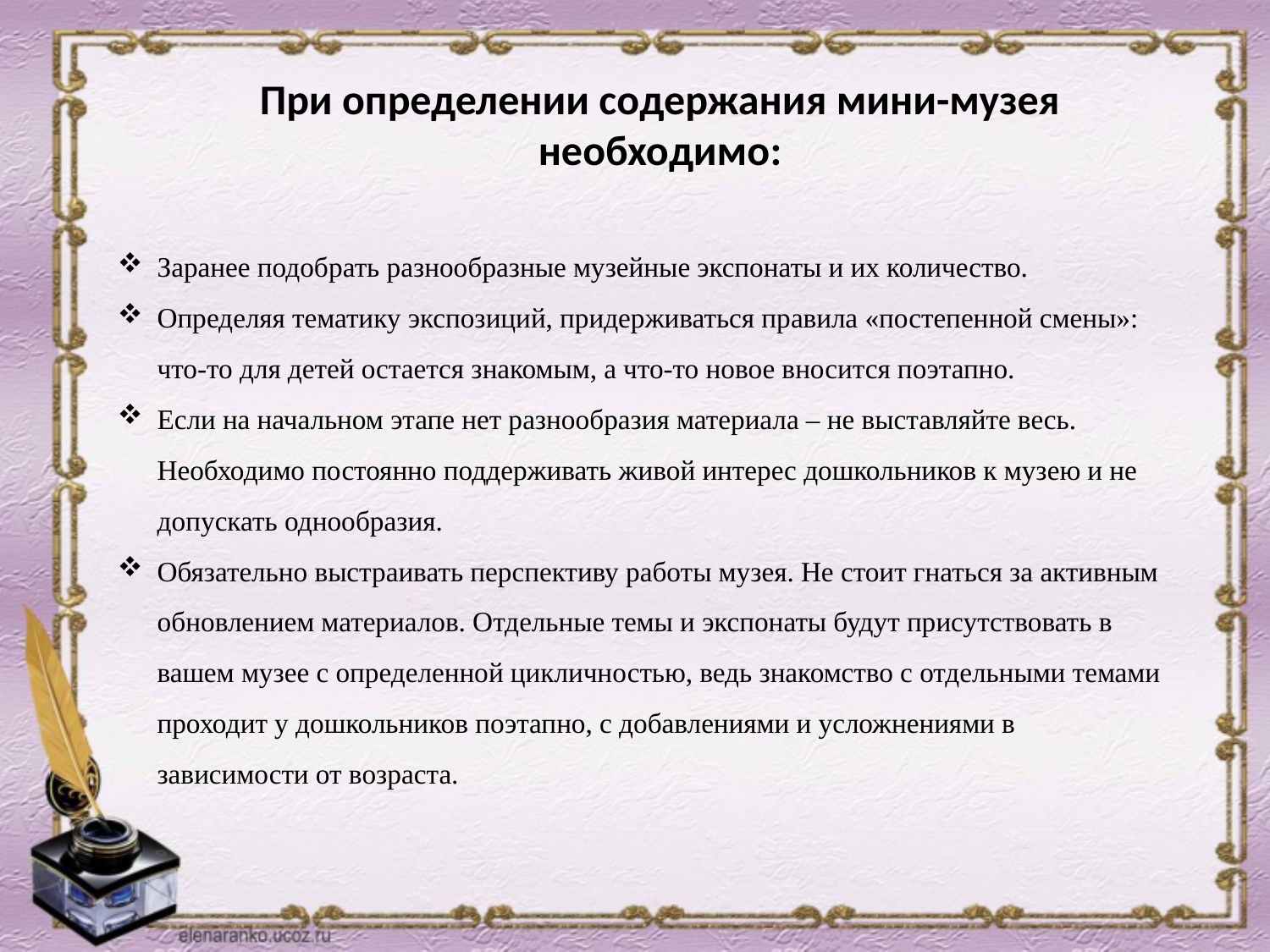

При определении содержания мини-музея необходимо:
Заранее подобрать разнообразные музейные экспонаты и их количество.
Определяя тематику экспозиций, придерживаться правила «постепенной смены»: что-то для детей остается знакомым, а что-то новое вносится поэтапно.
Если на начальном этапе нет разнообразия материала – не выставляйте весь. Необходимо постоянно поддерживать живой интерес дошкольников к музею и не допускать однообразия.
Обязательно выстраивать перспективу работы музея. Не стоит гнаться за активным обновлением материалов. Отдельные темы и экспонаты будут присутствовать в вашем музее с определенной цикличностью, ведь знакомство с отдельными темами проходит у дошкольников поэтапно, с добавлениями и усложнениями в зависимости от возраста.